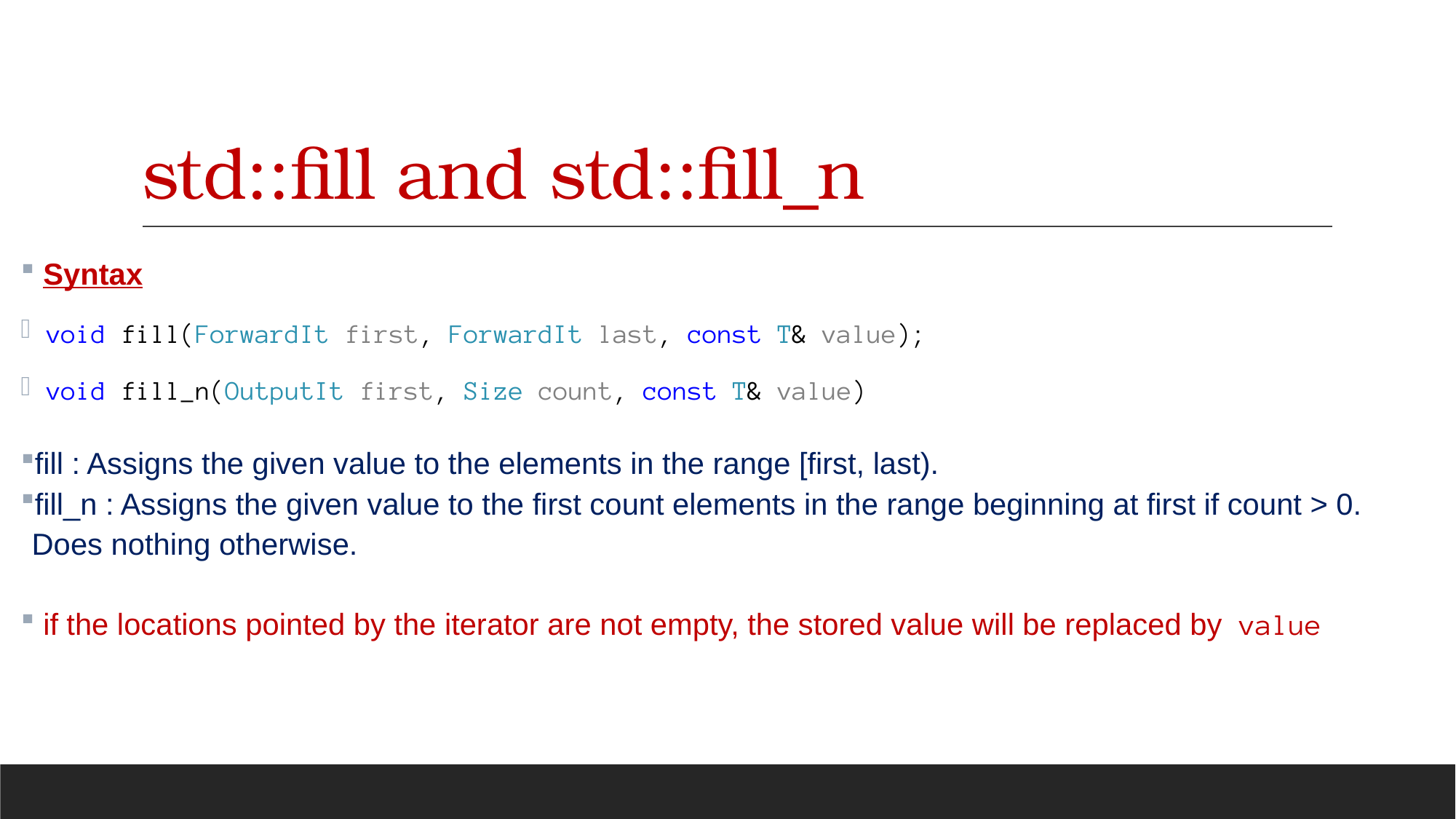

# std::fill and std::fill_n
 Syntax
 void fill(ForwardIt first, ForwardIt last, const T& value);
 void fill_n(OutputIt first, Size count, const T& value)

fill : Assigns the given value to the elements in the range [first, last).
fill_n : Assigns the given value to the first count elements in the range beginning at first if count > 0. Does nothing otherwise.

 if the locations pointed by the iterator are not empty, the stored value will be replaced by value